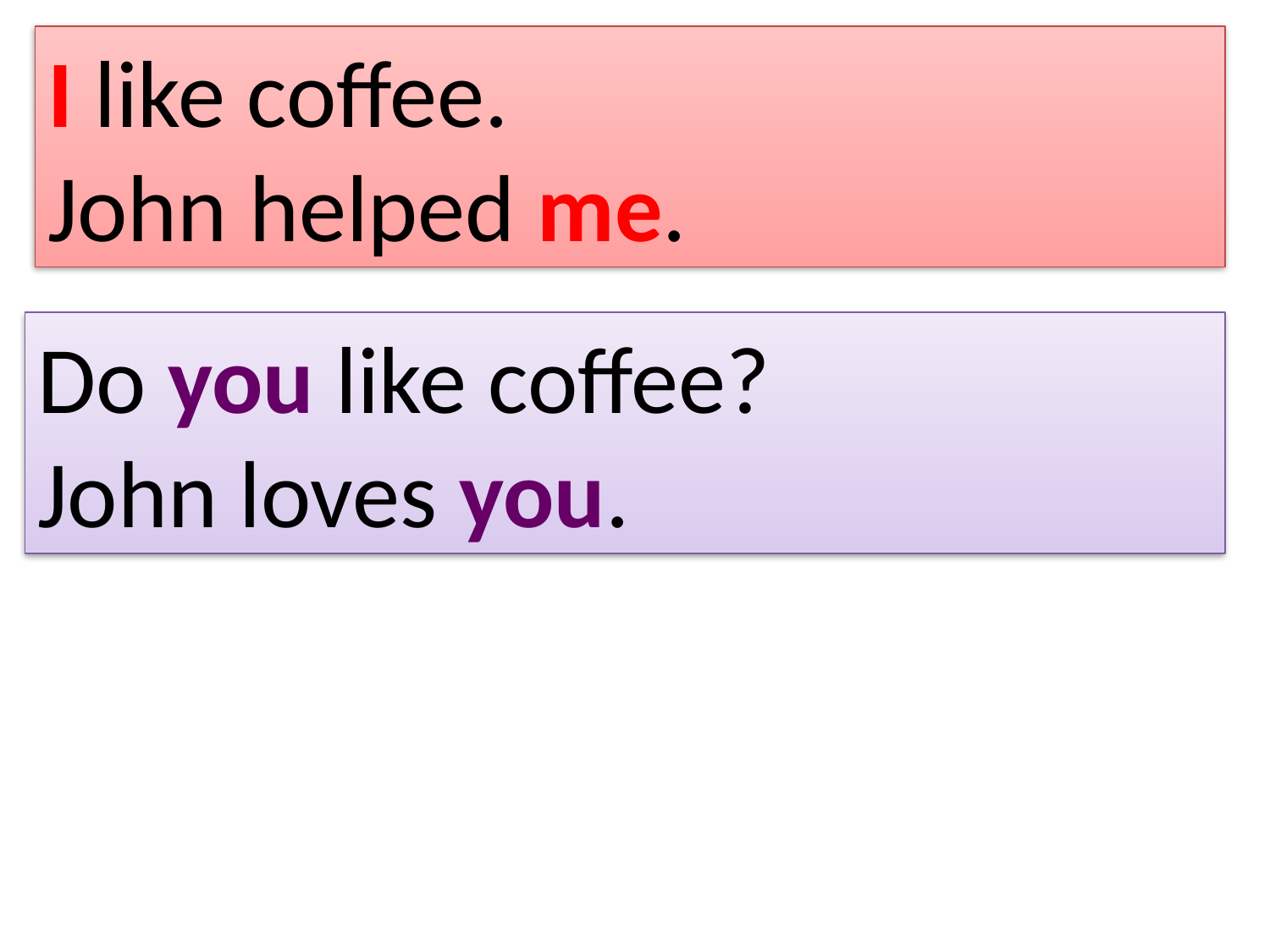

I like coffee.
John helped me.
Do you like coffee?
John loves you.